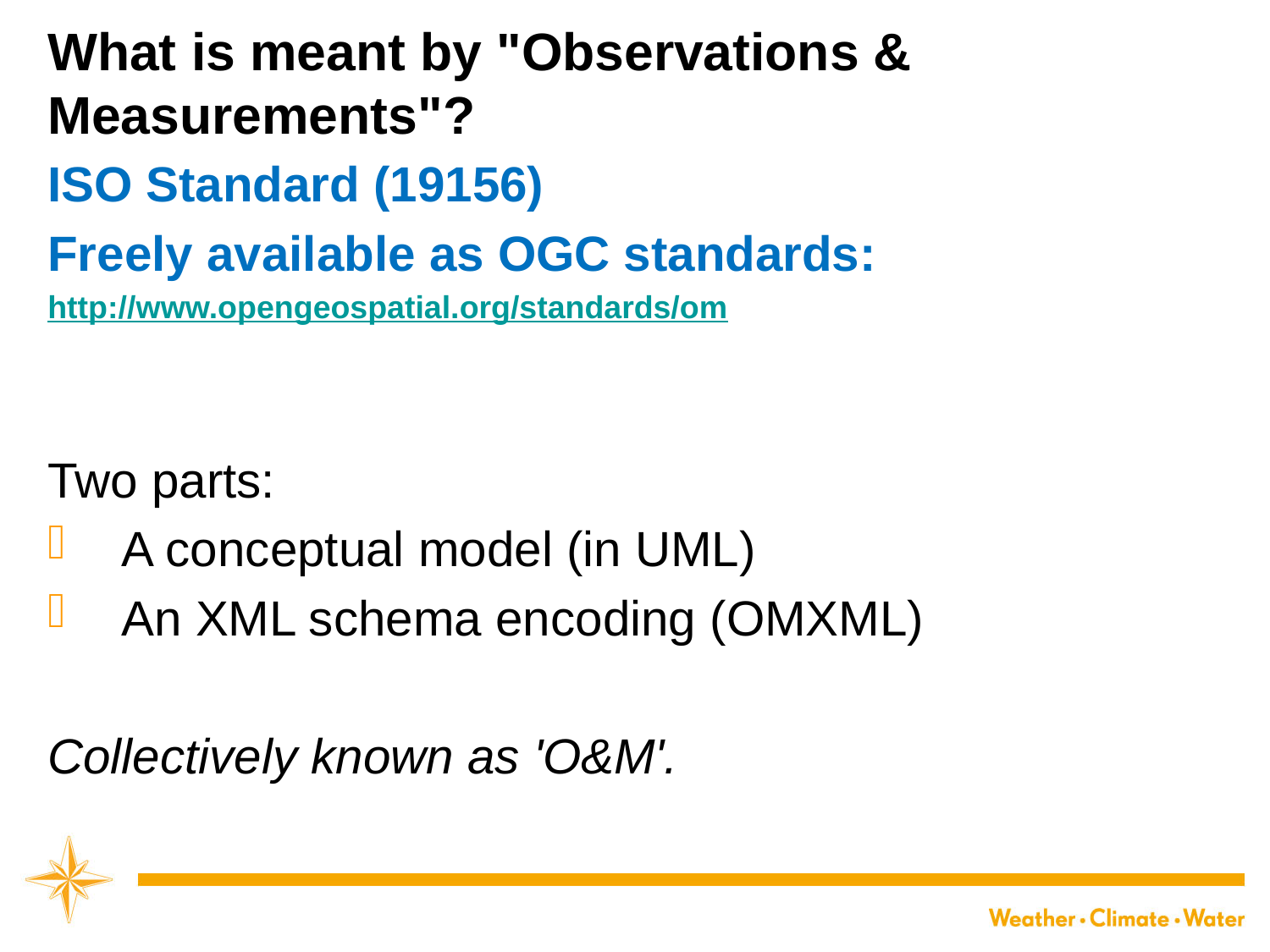

# What is meant by "Observations & Measurements"?
ISO Standard (19156)
Freely available as OGC standards:
http://www.opengeospatial.org/standards/om

Two parts:
A conceptual model (in UML)
An XML schema encoding (OMXML)

Collectively known as 'O&M'.